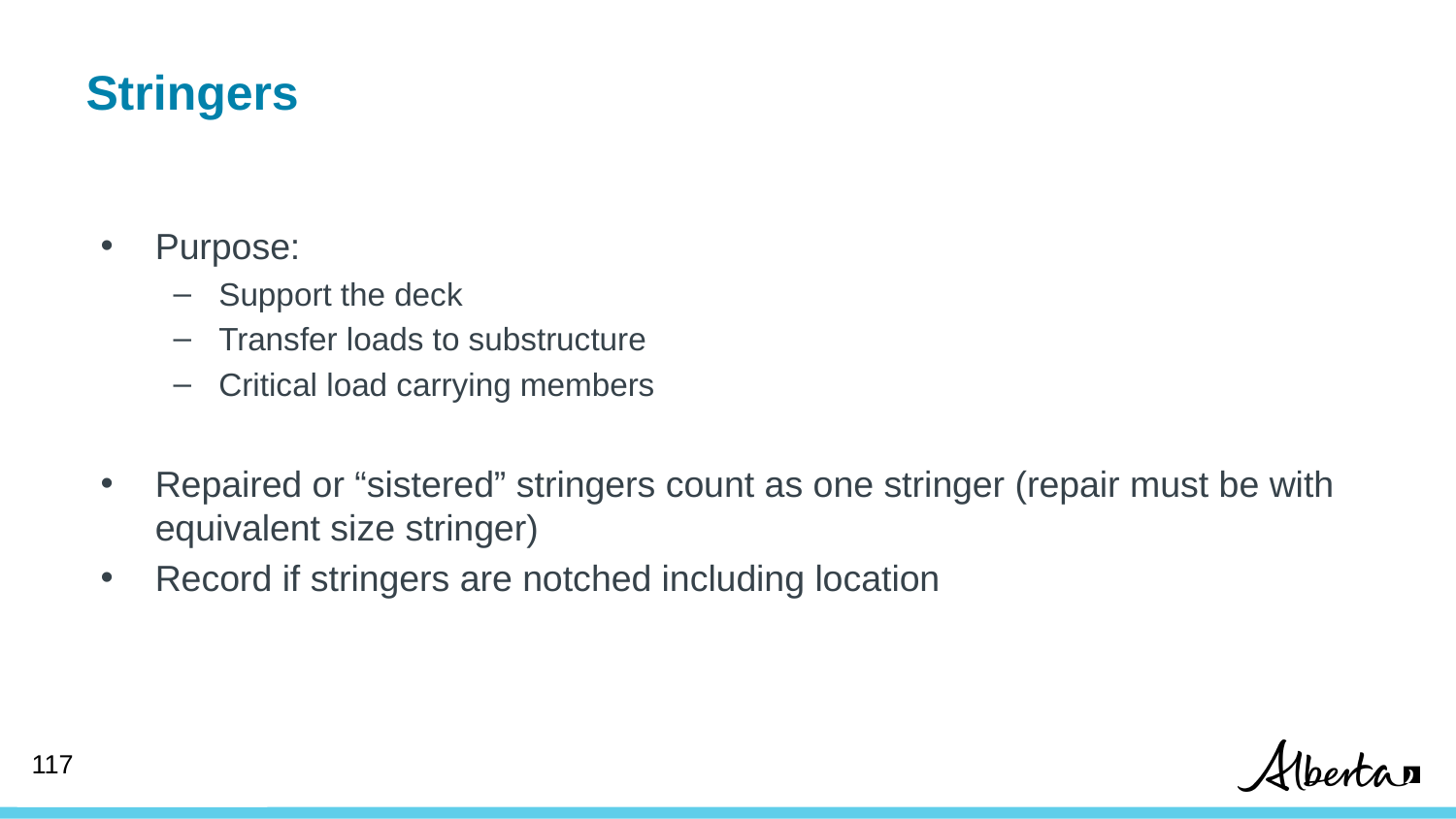

# Stringers
Purpose:
Support the deck
Transfer loads to substructure
Critical load carrying members

Repaired or “sistered” stringers count as one stringer (repair must be with equivalent size stringer)
Record if stringers are notched including location

117